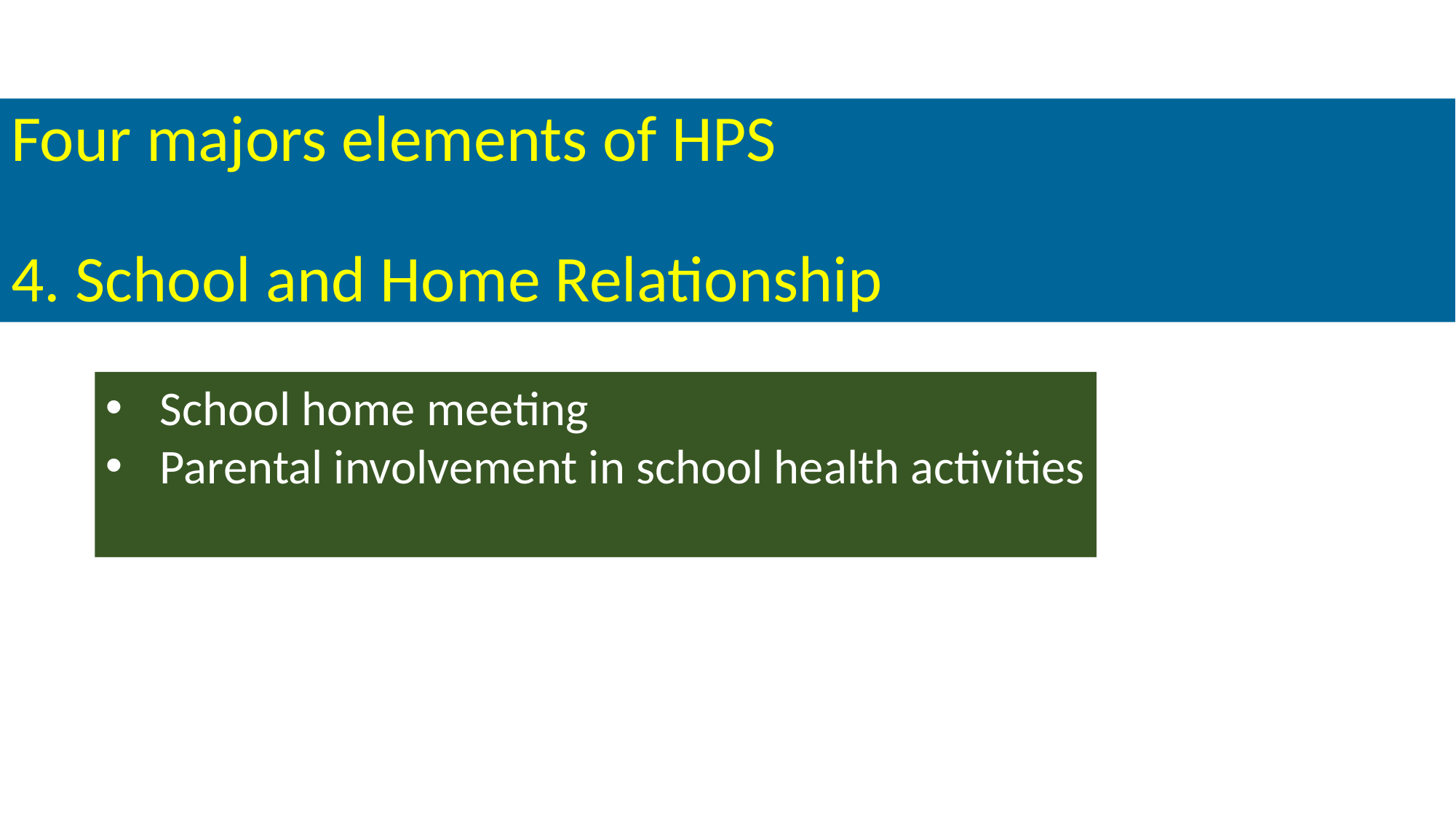

# Four majors elements of HPS 4. School and Home Relationship
School home meeting
Parental involvement in school health activities